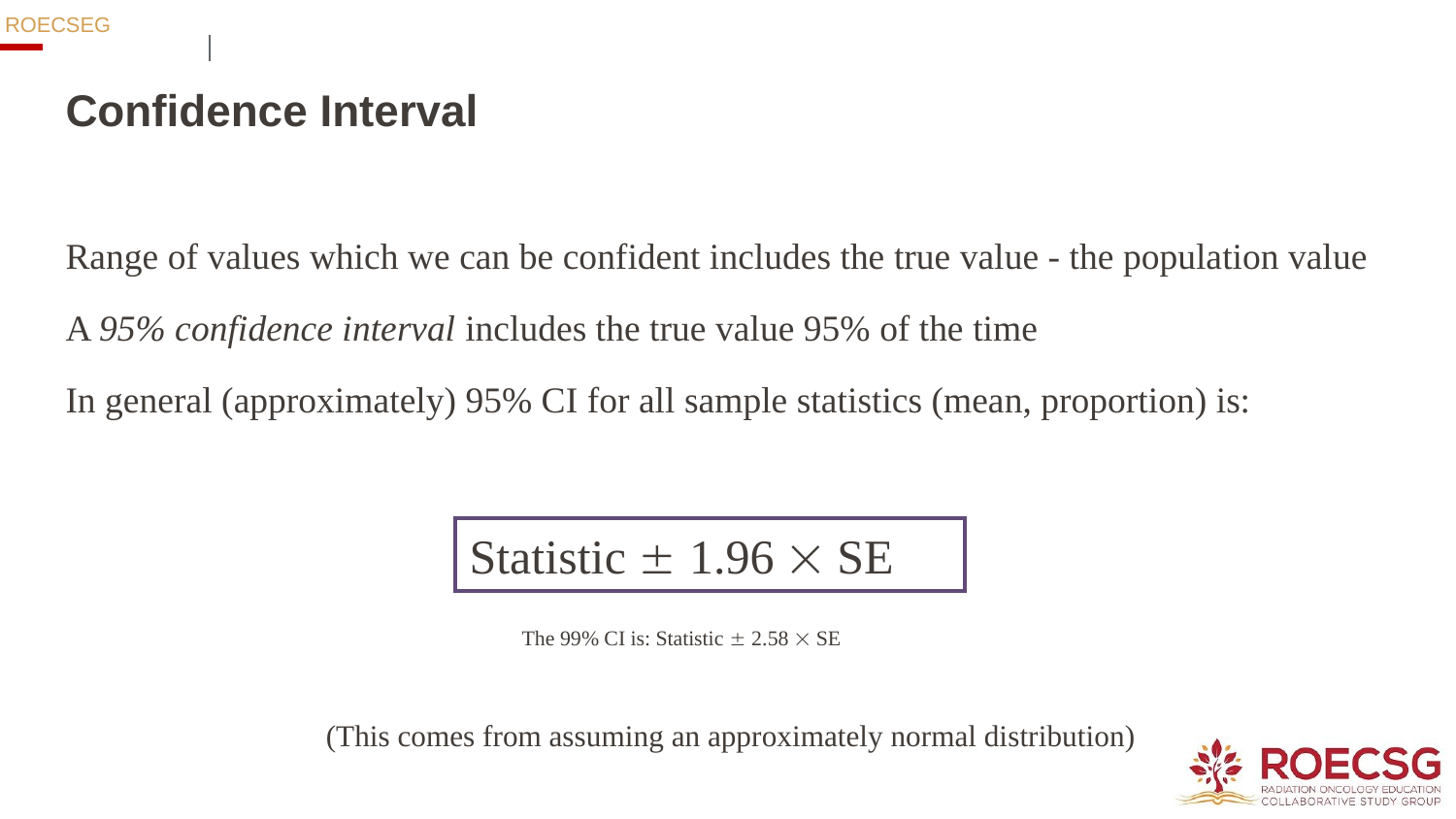

# Confidence Interval
Range of values which we can be confident includes the true value - the population value
A 95% confidence interval includes the true value 95% of the time
In general (approximately) 95% CI for all sample statistics (mean, proportion) is:
Statistic ± 1.96 × SE
The 99% CI is: Statistic ± 2.58 × SE
(This comes from assuming an approximately normal distribution)